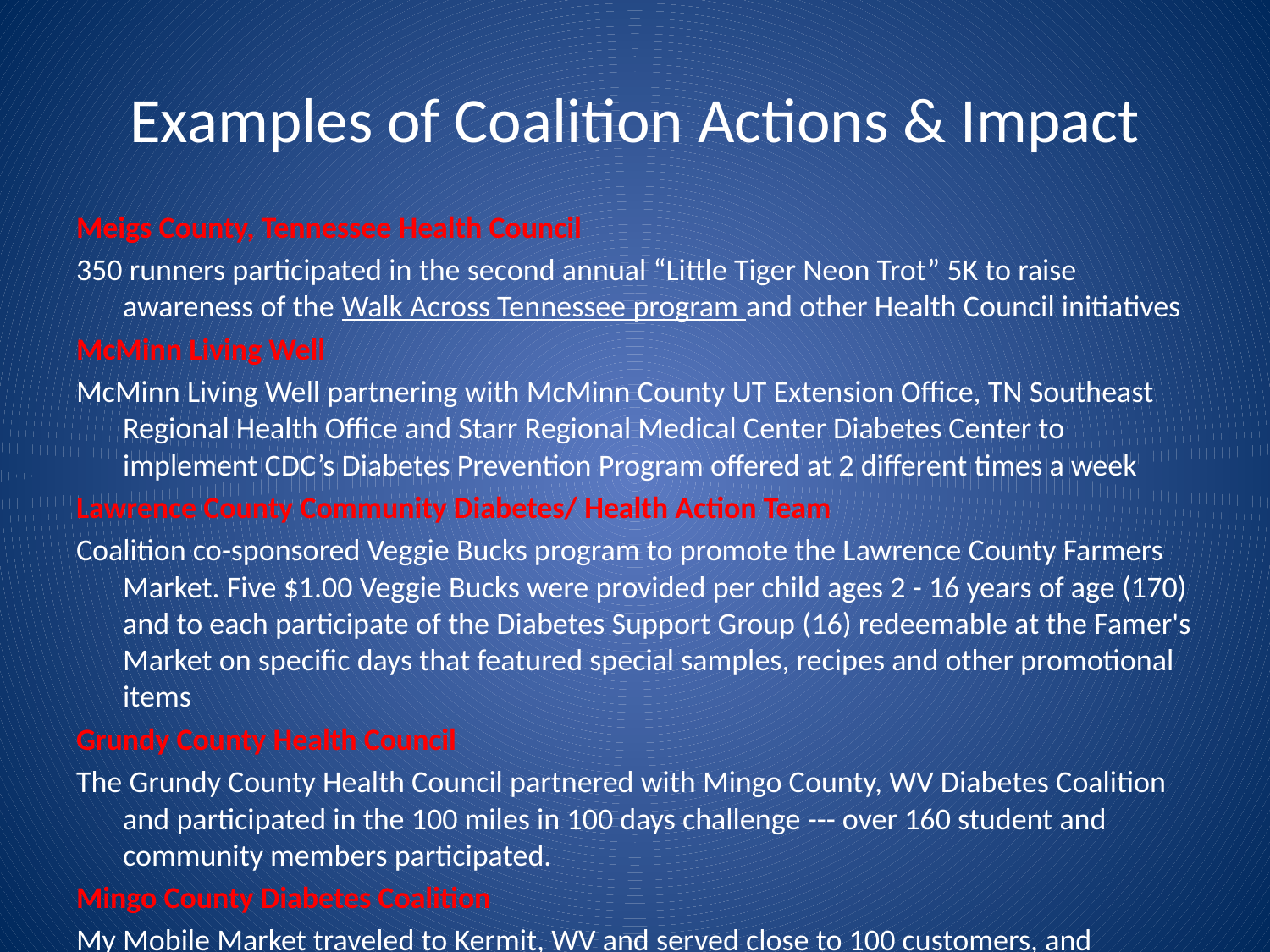

# Examples of Coalition Actions & Impact
Meigs County, Tennessee Health Council
350 runners participated in the second annual “Little Tiger Neon Trot” 5K to raise awareness of the Walk Across Tennessee program and other Health Council initiatives
McMinn Living Well
McMinn Living Well partnering with McMinn County UT Extension Office, TN Southeast Regional Health Office and Starr Regional Medical Center Diabetes Center to implement CDC’s Diabetes Prevention Program offered at 2 different times a week
Lawrence County Community Diabetes/ Health Action Team
Coalition co-sponsored Veggie Bucks program to promote the Lawrence County Farmers Market. Five $1.00 Veggie Bucks were provided per child ages 2 - 16 years of age (170) and to each participate of the Diabetes Support Group (16) redeemable at the Famer's Market on specific days that featured special samples, recipes and other promotional items
Grundy County Health Council
The Grundy County Health Council partnered with Mingo County, WV Diabetes Coalition and participated in the 100 miles in 100 days challenge --- over 160 student and community members participated.
Mingo County Diabetes Coalition
My Mobile Market traveled to Kermit, WV and served close to 100 customers, and specifically reached 26 low-income families.